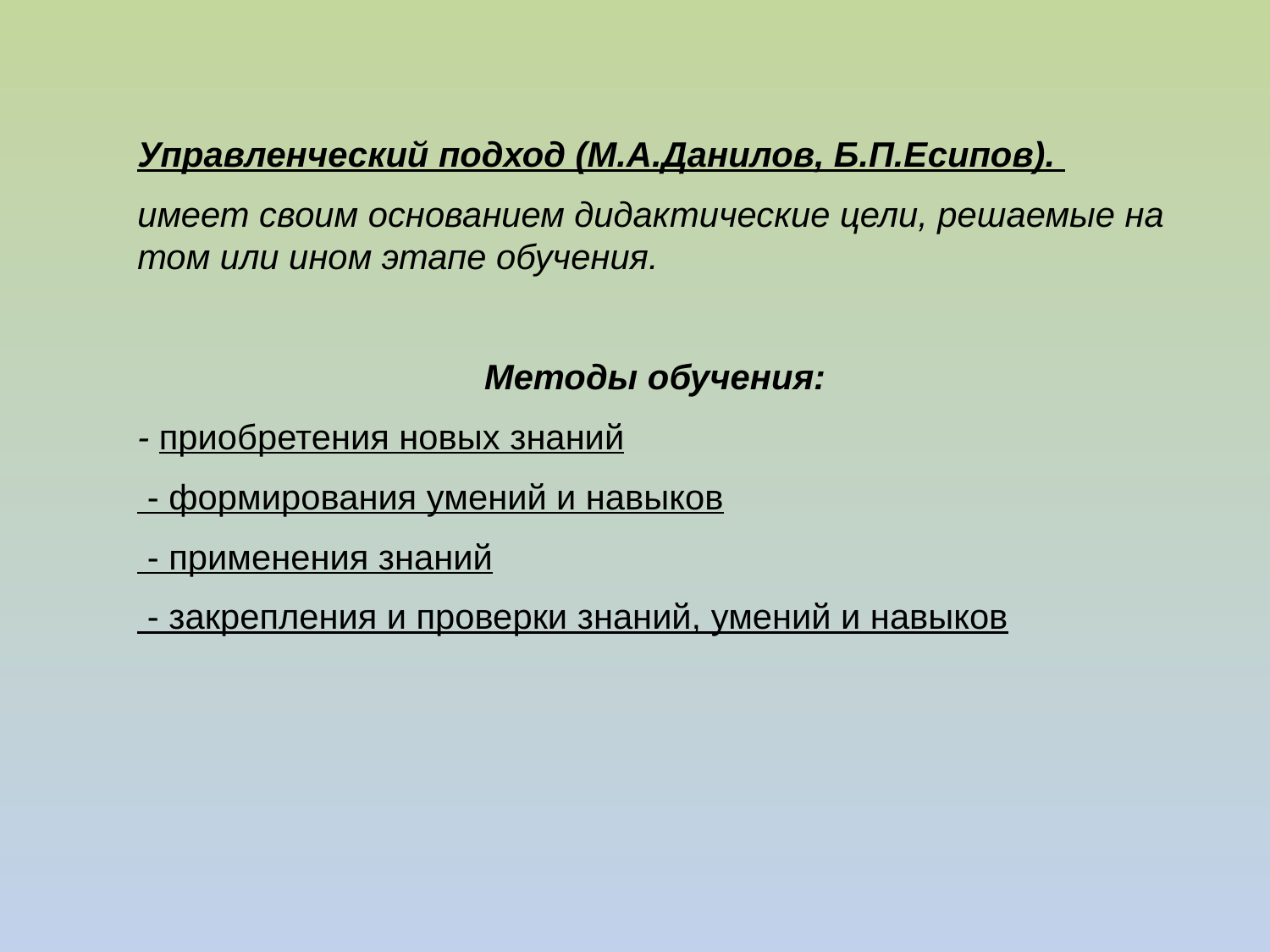

Управленческий подход (М.А.Данилов, Б.П.Есипов).
имеет своим основанием дидактические цели, решаемые на том или ином этапе обучения.

Методы обучения:
- приобретения новых знаний
 - формирования умений и навыков
 - применения знаний
 - закрепления и проверки знаний, умений и навыков